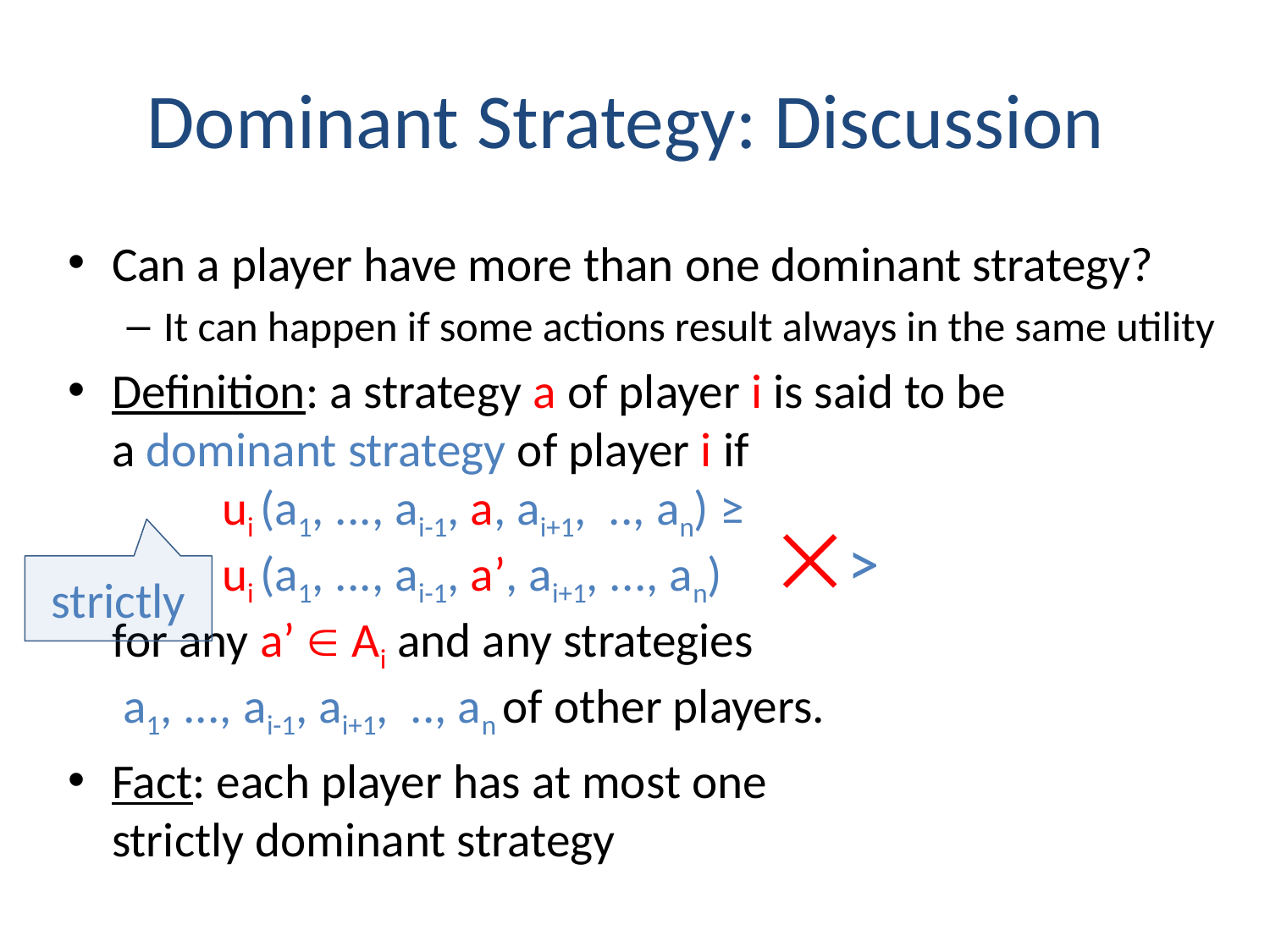

# Dominant Strategy: Discussion
Can a player have more than one dominant strategy?
It can happen if some actions result always in the same utility
Definition: a strategy a of player i is said to be
a dominant strategy of player i if
          ui (a1, ..., ai-1, a, ai+1,  .., an) ≥
          ui (a1, ..., ai-1, a’, ai+1, ..., an)
for any a’ ∈ Ai and any strategies
 a1, ..., ai-1, ai+1,  .., an of other players.
Fact: each player has at most one
strictly dominant strategy
>
strictly